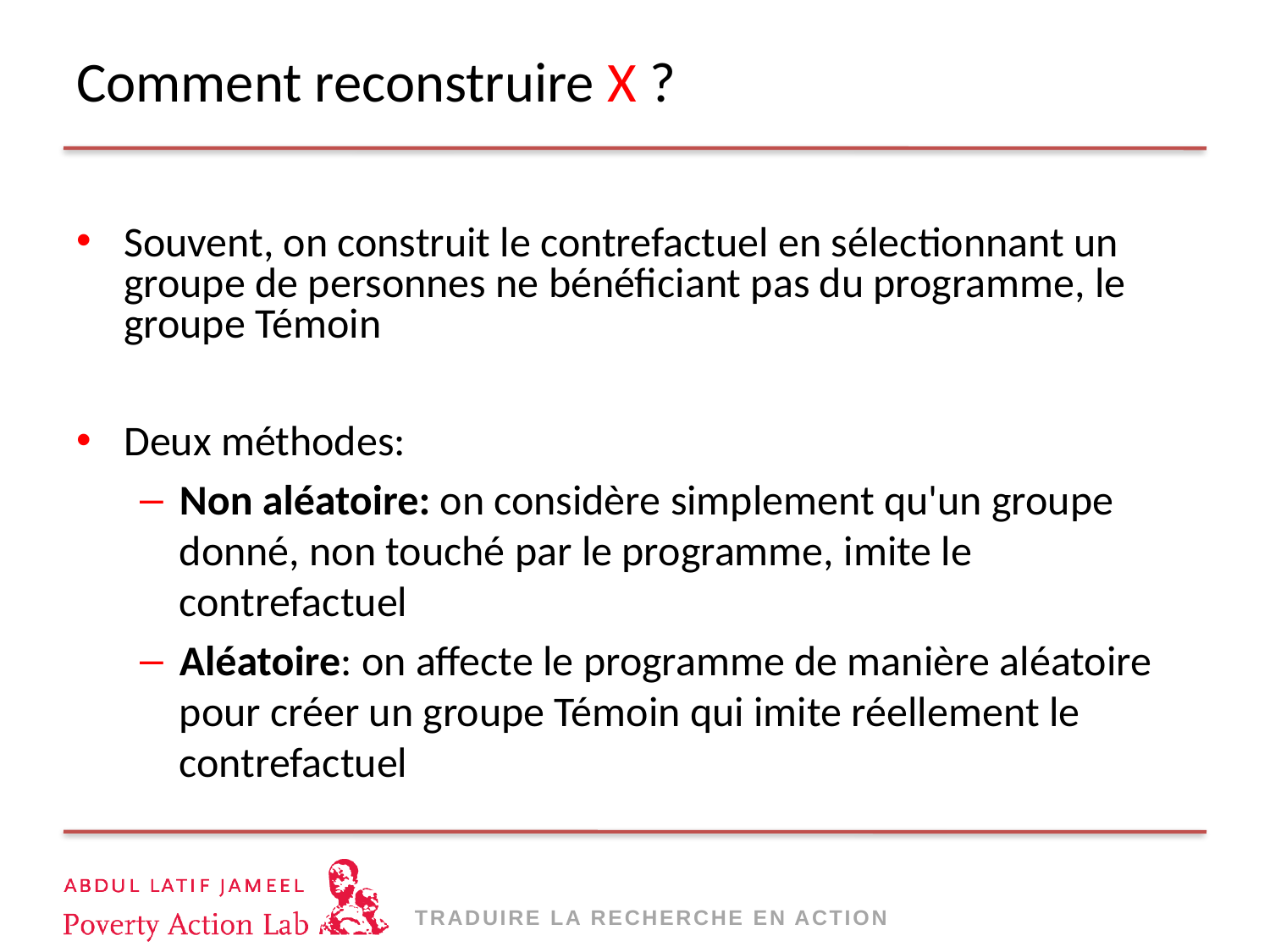

# Comment reconstruire X ?
Souvent, on construit le contrefactuel en sélectionnant un groupe de personnes ne bénéficiant pas du programme, le groupe Témoin

Deux méthodes:
Non aléatoire: on considère simplement qu'un groupe donné, non touché par le programme, imite le contrefactuel
Aléatoire: on affecte le programme de manière aléatoire pour créer un groupe Témoin qui imite réellement le contrefactuel